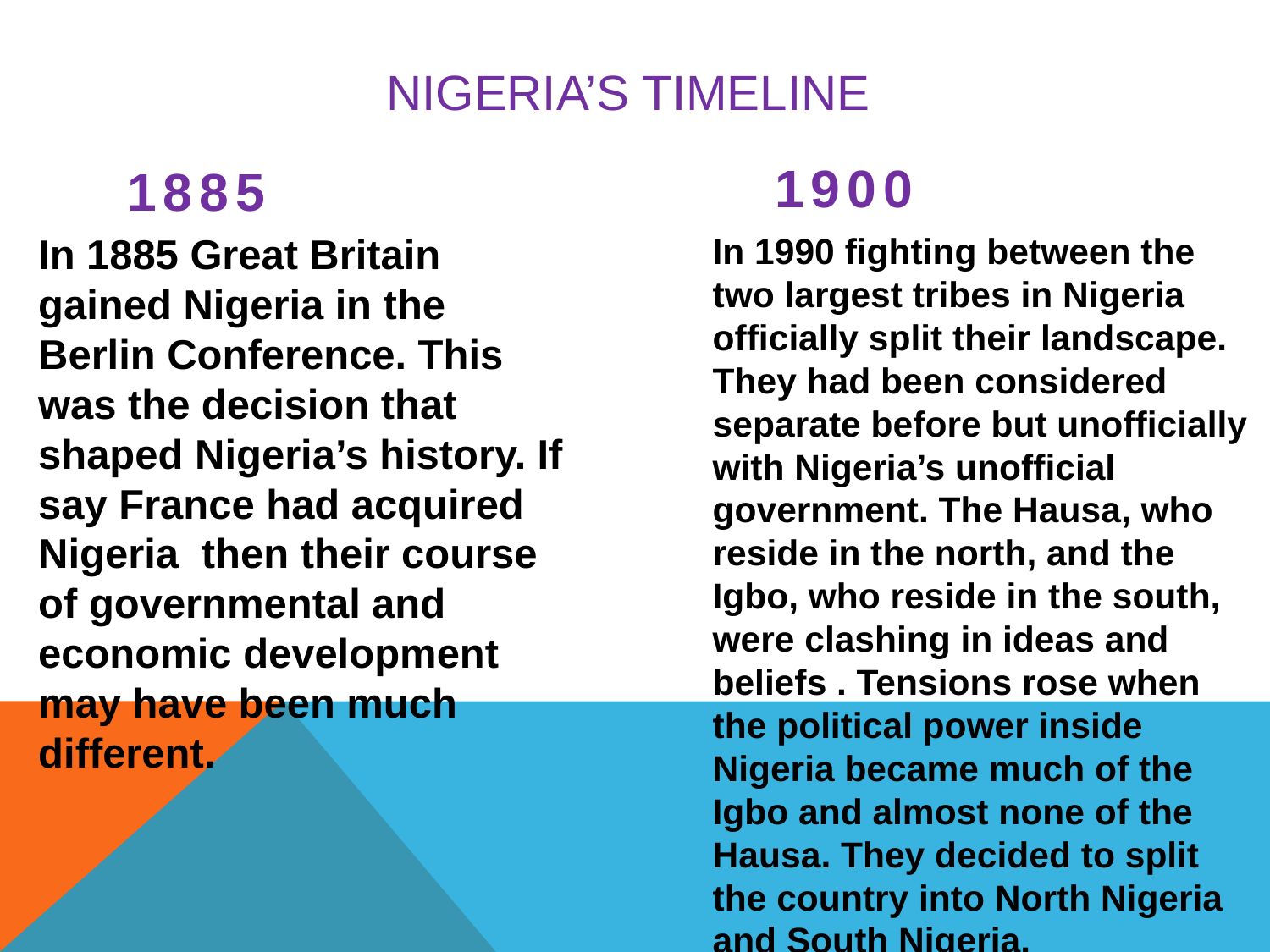

# Nigeria’s Timeline
1900
1885
	In 1885 Great Britain gained Nigeria in the Berlin Conference. This was the decision that shaped Nigeria’s history. If say France had acquired Nigeria  then their course of governmental and economic development may have been much different.
	In 1990 fighting between the two largest tribes in Nigeria officially split their landscape. They had been considered separate before but unofficially with Nigeria’s unofficial government. The Hausa, who reside in the north, and the Igbo, who reside in the south, were clashing in ideas and beliefs . Tensions rose when the political power inside Nigeria became much of the Igbo and almost none of the Hausa. They decided to split the country into North Nigeria and South Nigeria.